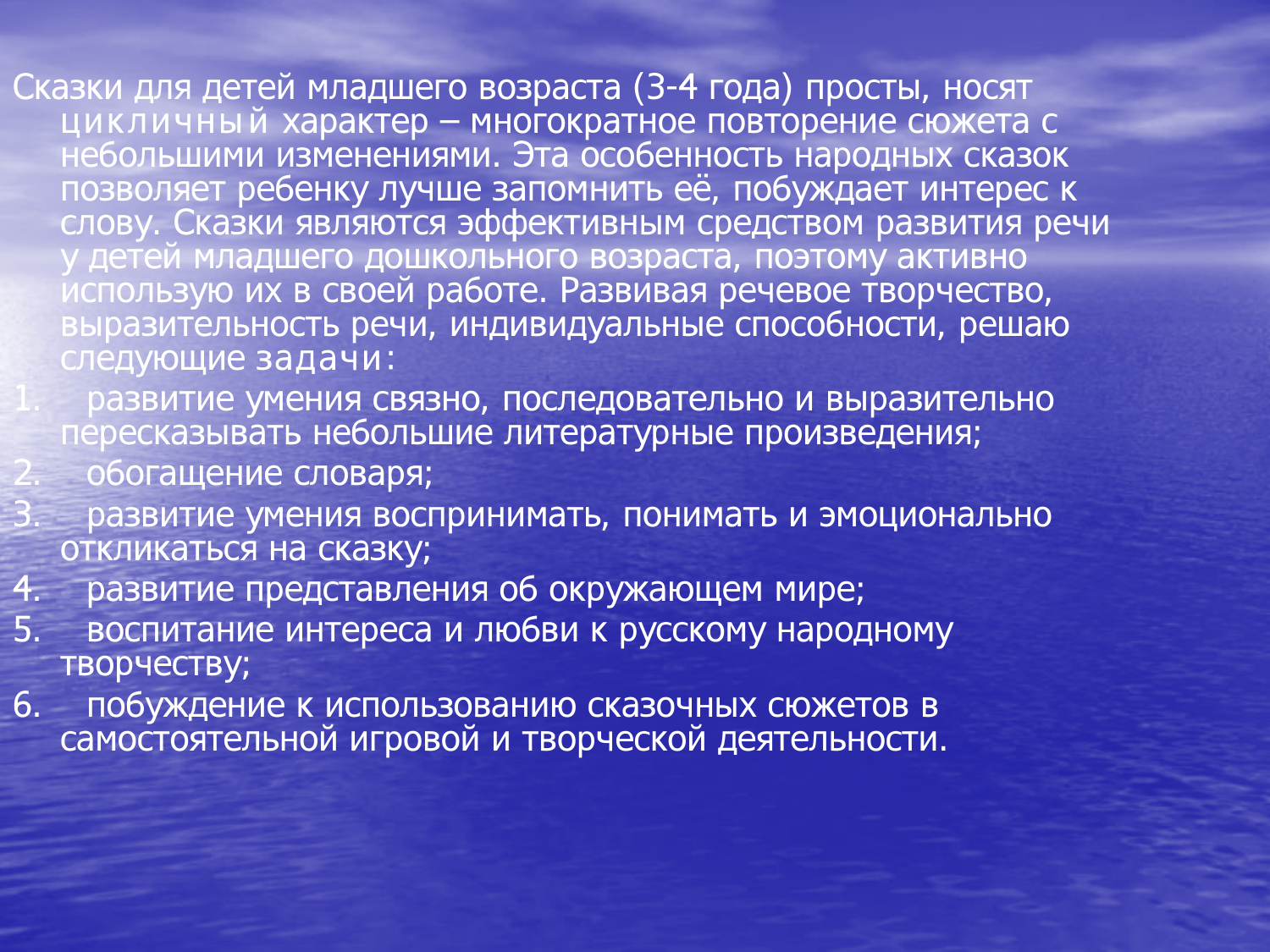

Сказки для детей младшего возраста (3-4 года) просты, носят цикличный характер – многократное повторение сюжета с небольшими изменениями. Эта особенность народных сказок позволяет ребенку лучше запомнить её, побуждает интерес к слову. Сказки являются эффективным средством развития речи у детей младшего дошкольного возраста, поэтому активно использую их в своей работе. Развивая речевое творчество, выразительность речи, индивидуальные способности, решаю следующие задачи:
1.    развитие умения связно, последовательно и выразительно пересказывать небольшие литературные произведения;
2.    обогащение словаря;
3.    развитие умения воспринимать, понимать и эмоционально откликаться на сказку;
4.    развитие представления об окружающем мире;
5.    воспитание интереса и любви к русскому народному творчеству;
6.    побуждение к использованию сказочных сюжетов в самостоятельной игровой и творческой деятельности.